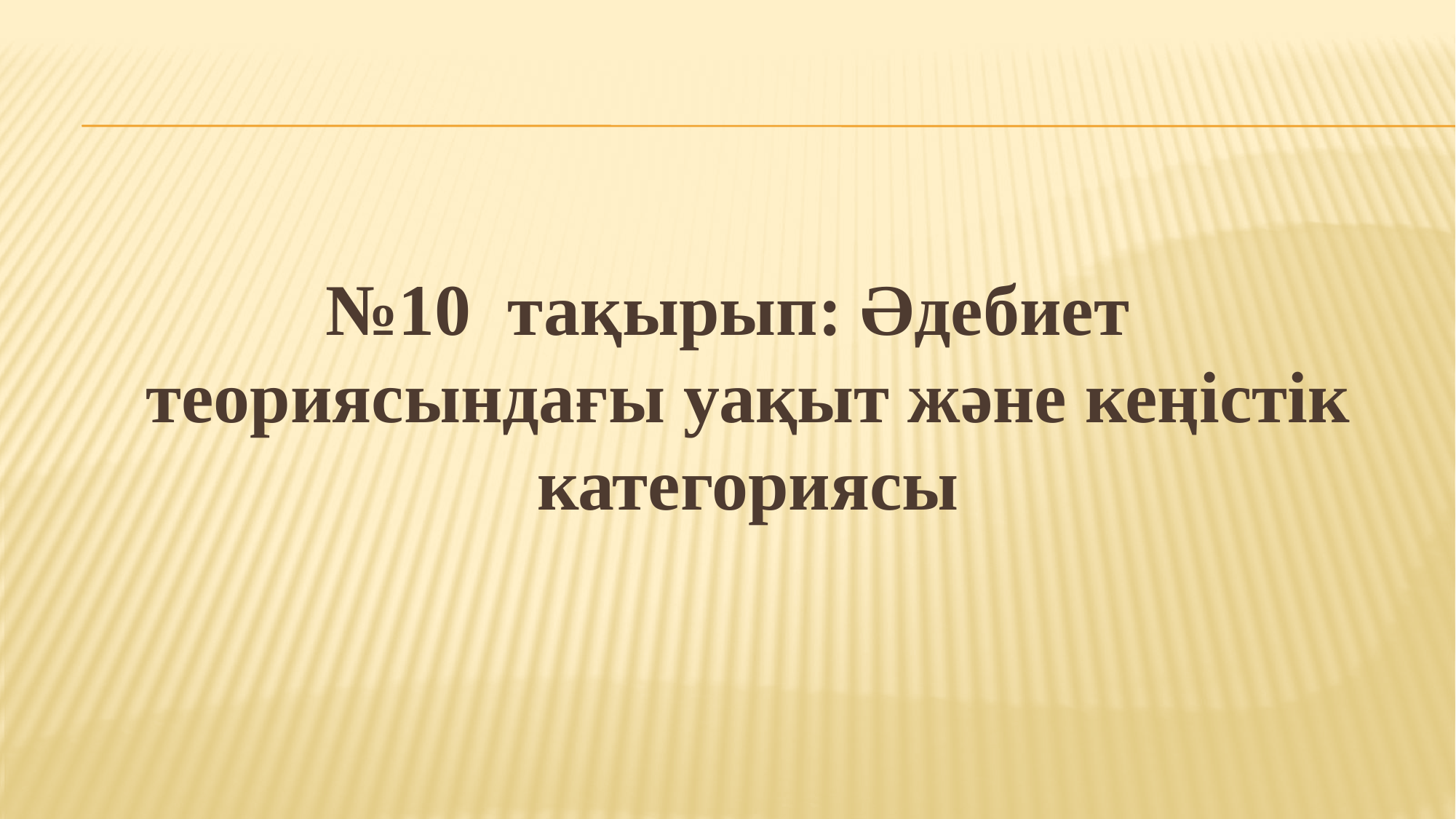

№10  тақырып: Әдебиет теориясындағы уақыт және кеңістік категориясы